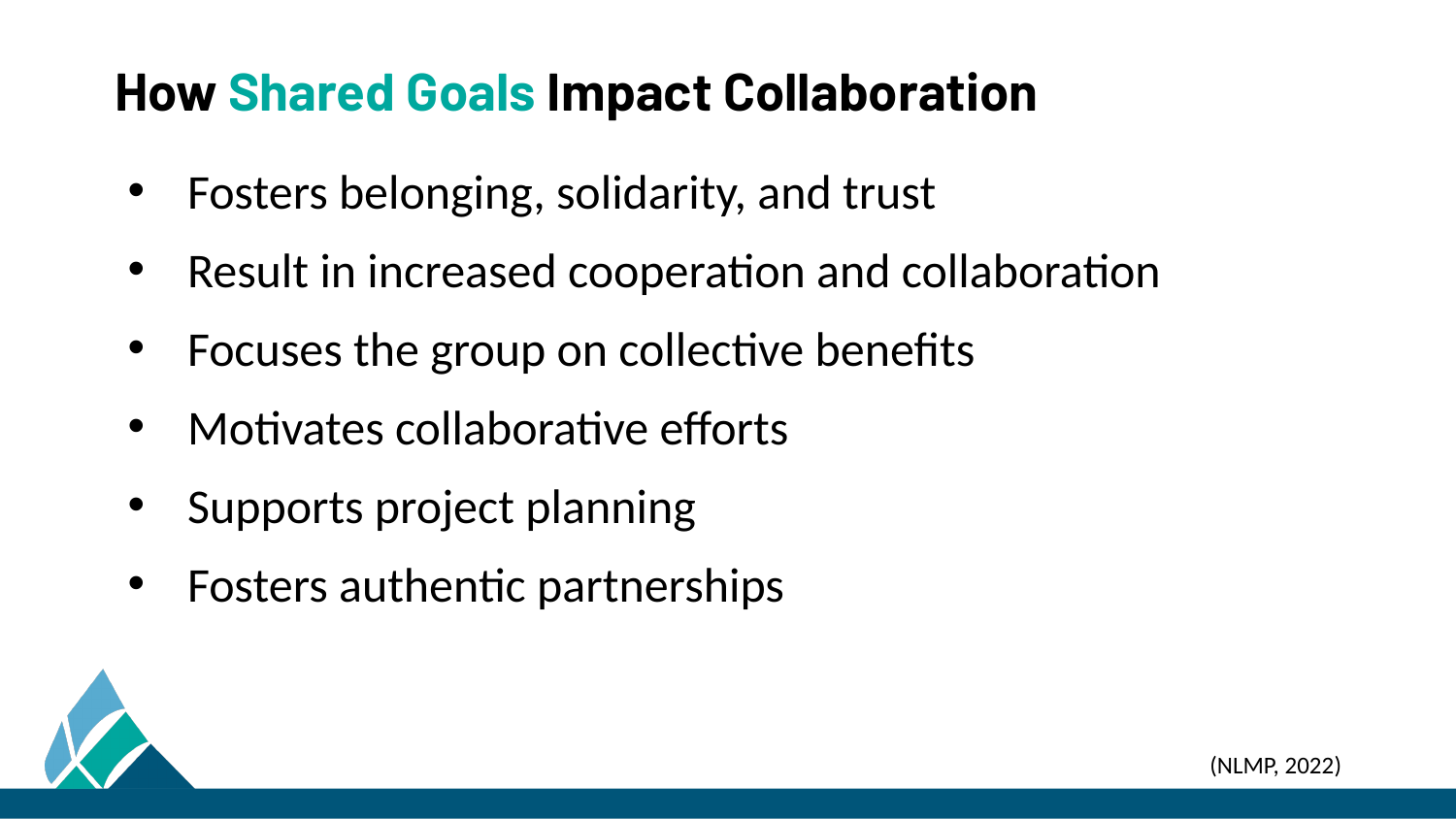

# How Shared Goals Impact Collaboration
Fosters belonging, solidarity, and trust
Result in increased cooperation and collaboration
Focuses the group on collective benefits
Motivates collaborative efforts
Supports project planning
Fosters authentic partnerships
(NLMP, 2022)